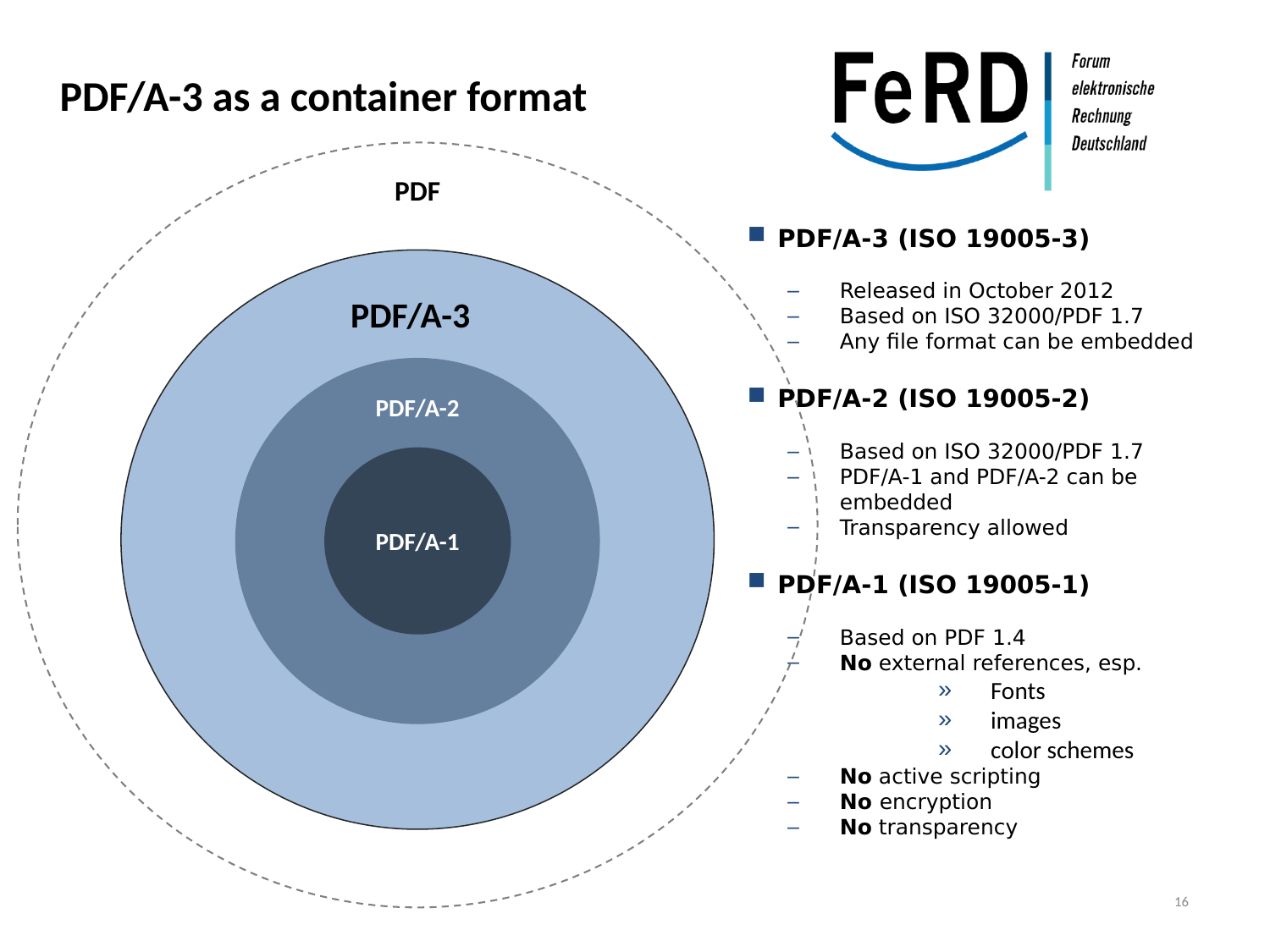

# PDF/A-3 as a container format

PDF
PDF/A-3 (ISO 19005-3)

Released in October 2012
Based on ISO 32000/PDF 1.7
Any file format can be embedded

PDF/A-2 (ISO 19005-2)

Based on ISO 32000/PDF 1.7
PDF/A-1 and PDF/A-2 can be embedded
Transparency allowed

PDF/A-1 (ISO 19005-1)

Based on PDF 1.4
No external references, esp.
Fonts
images
color schemes
No active scripting
No encryption
No transparency

PDF/A-3

PDF/A-2
PDF/A-1
16